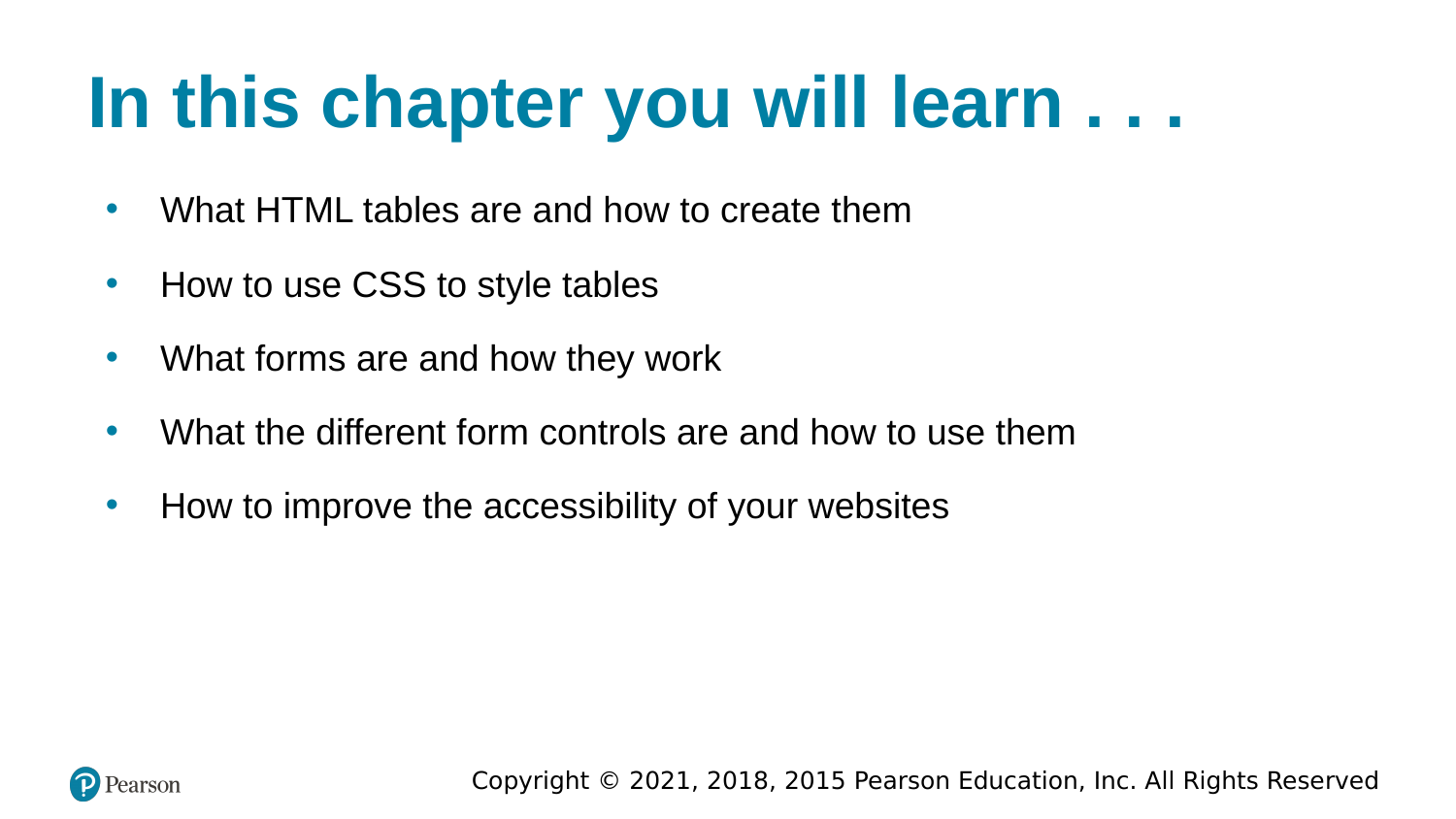

# In this chapter you will learn . . .
What HTML tables are and how to create them
How to use CSS to style tables
What forms are and how they work
What the different form controls are and how to use them
How to improve the accessibility of your websites